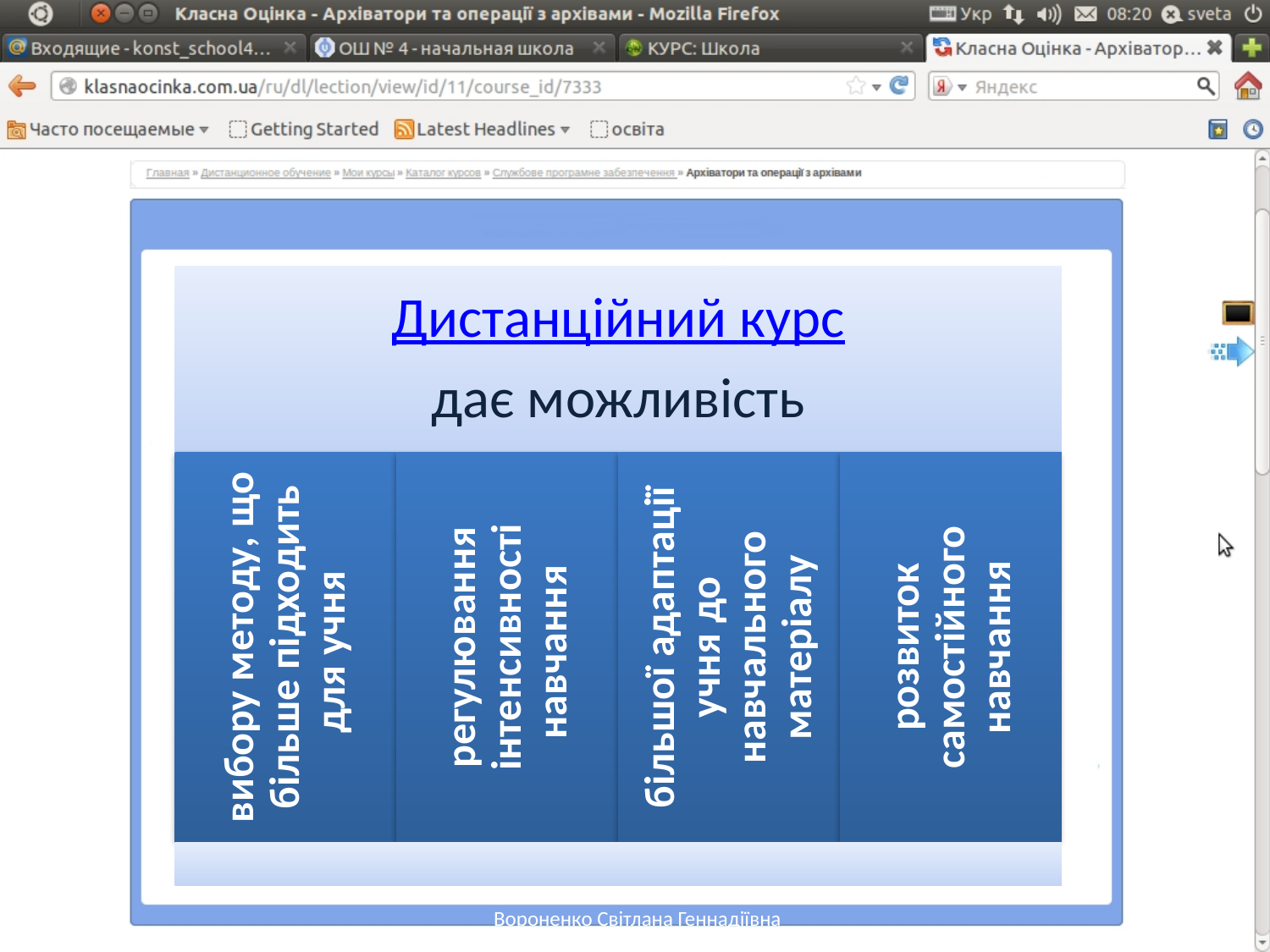

Дистанційний курс
дає можливість
вибору методу, що більше підходить для учня
регулювання інтенсивності навчання
більшої адаптації учня до навчального матеріалу
розвиток самостійного навчання
Вороненко Світлана Геннадіївна